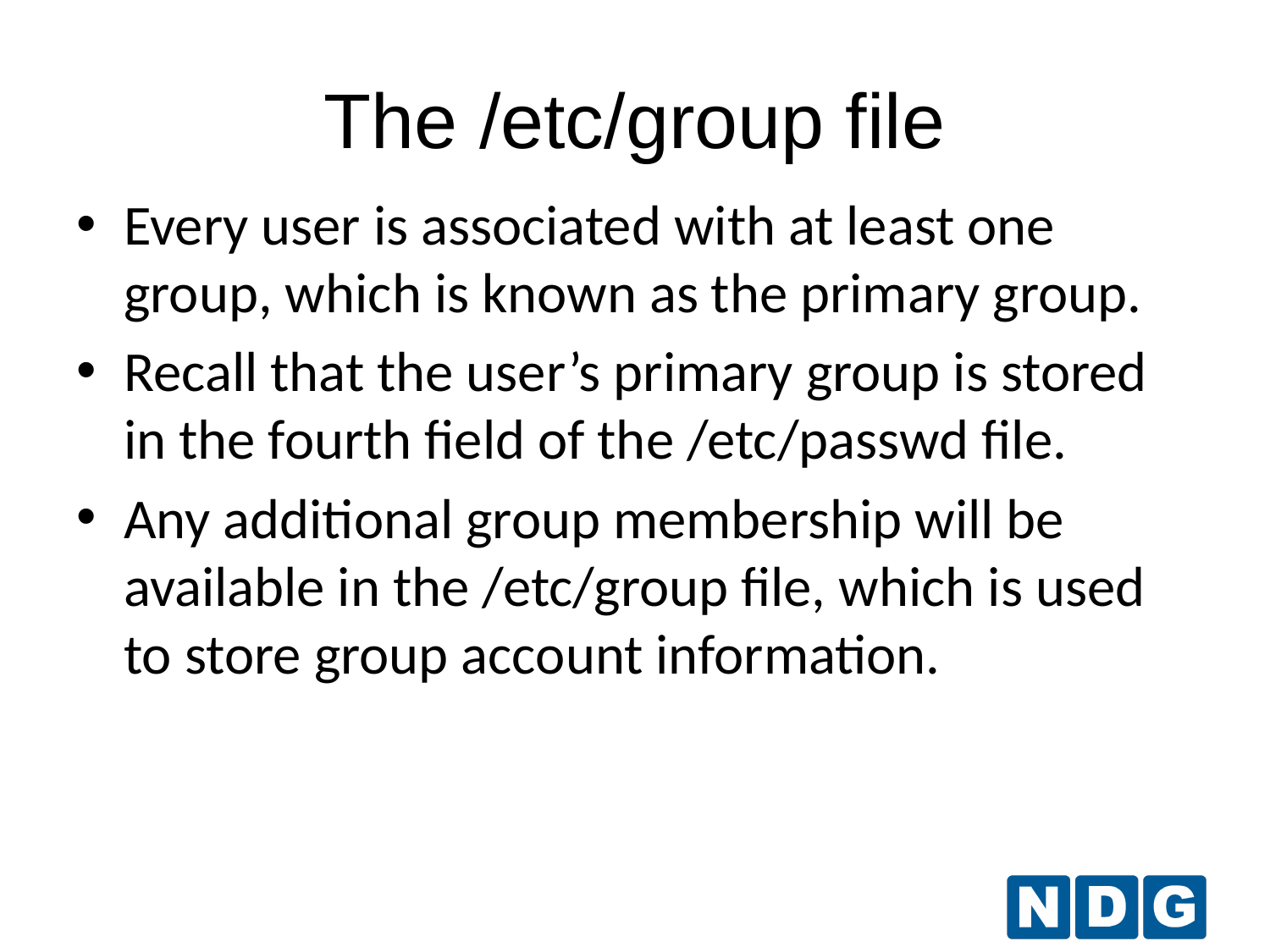

The /etc/group file
Every user is associated with at least one group, which is known as the primary group.
Recall that the user’s primary group is stored in the fourth field of the /etc/passwd file.
Any additional group membership will be available in the /etc/group file, which is used to store group account information.